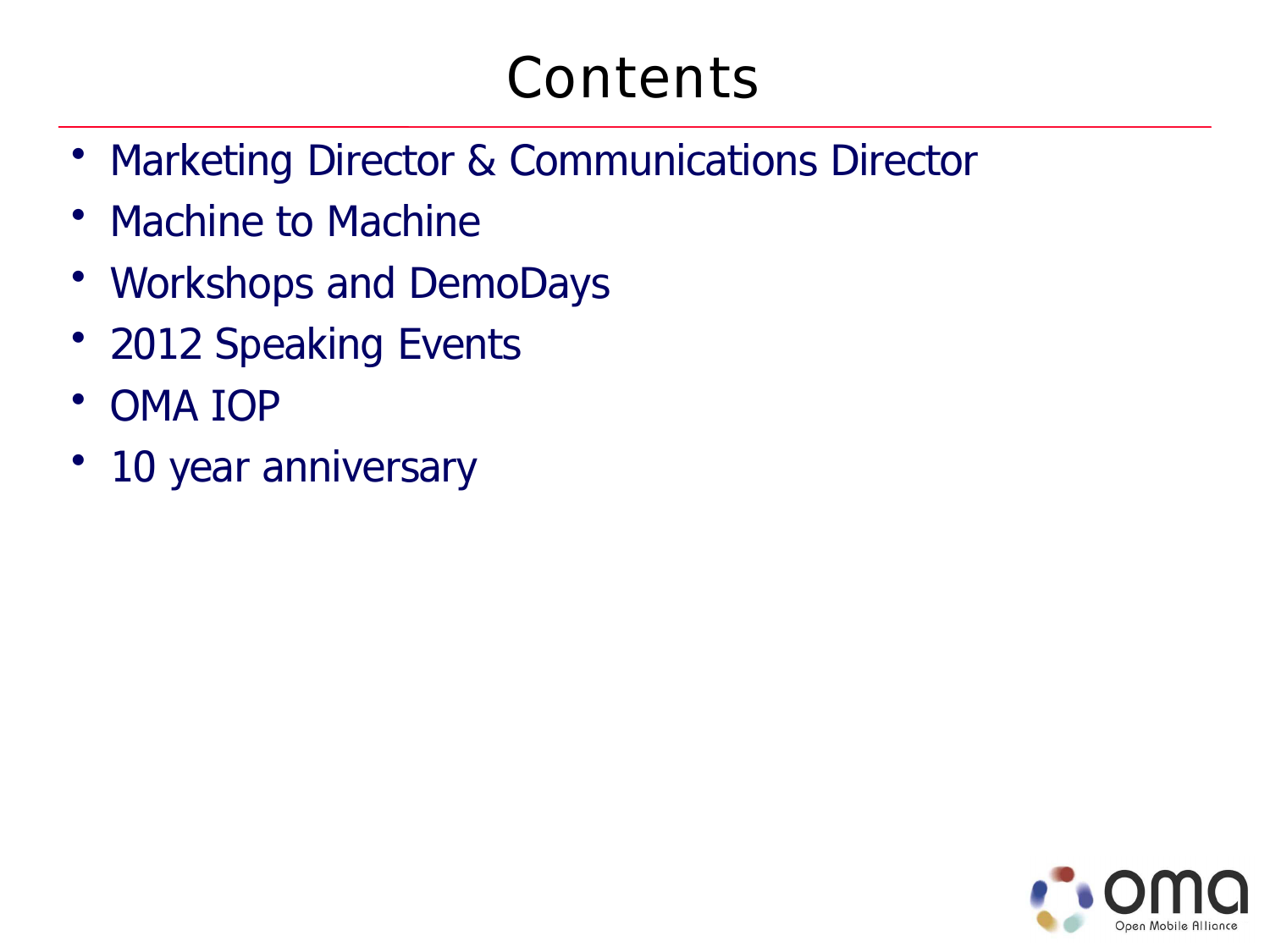

# Contents
Marketing Director & Communications Director
Machine to Machine
Workshops and DemoDays
2012 Speaking Events
OMA IOP
10 year anniversary